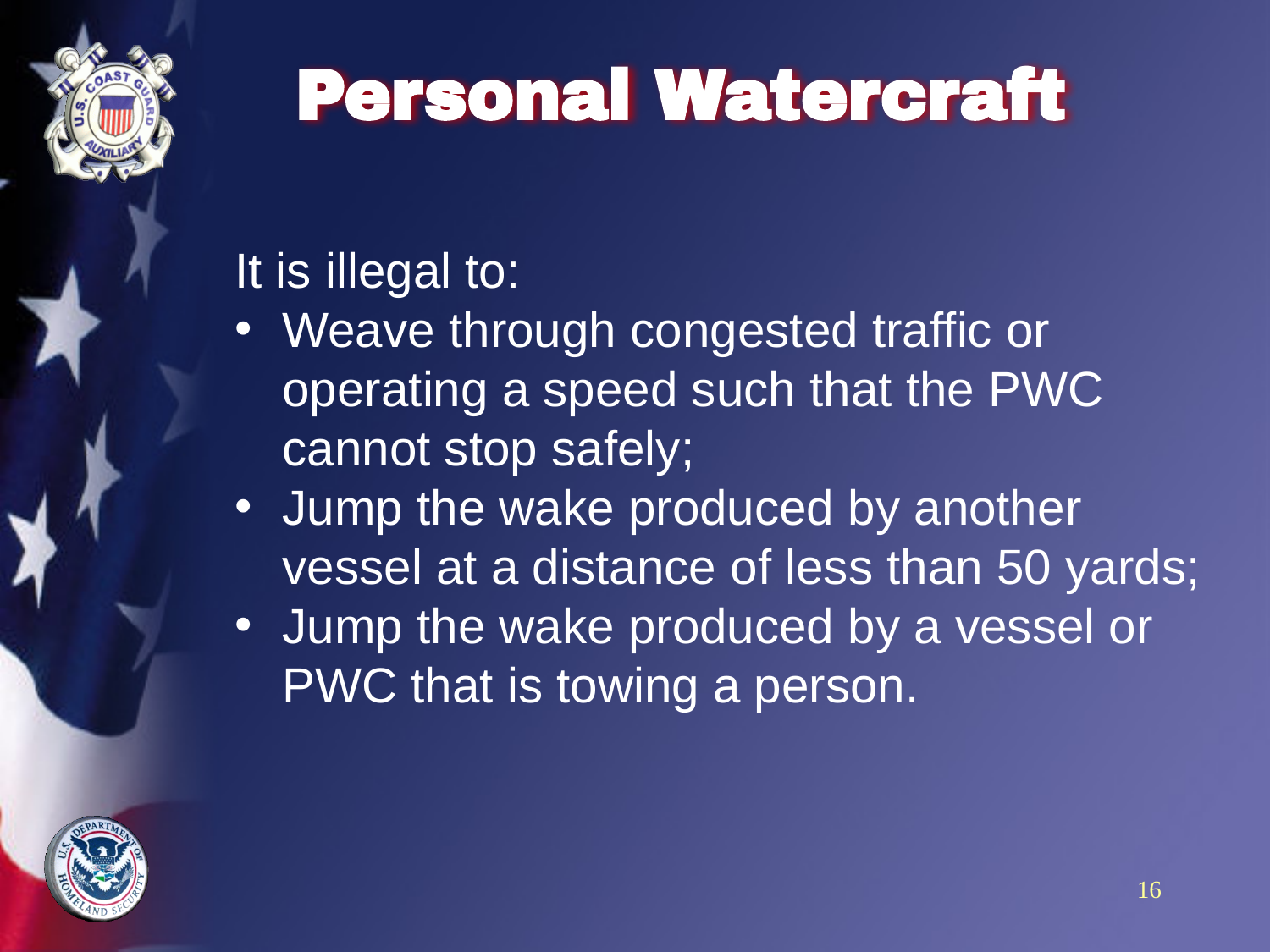

# Personal Watercraft
It is illegal to:
Weave through congested traffic or operating a speed such that the PWC cannot stop safely;
Jump the wake produced by another vessel at a distance of less than 50 yards;
Jump the wake produced by a vessel or PWC that is towing a person.
16